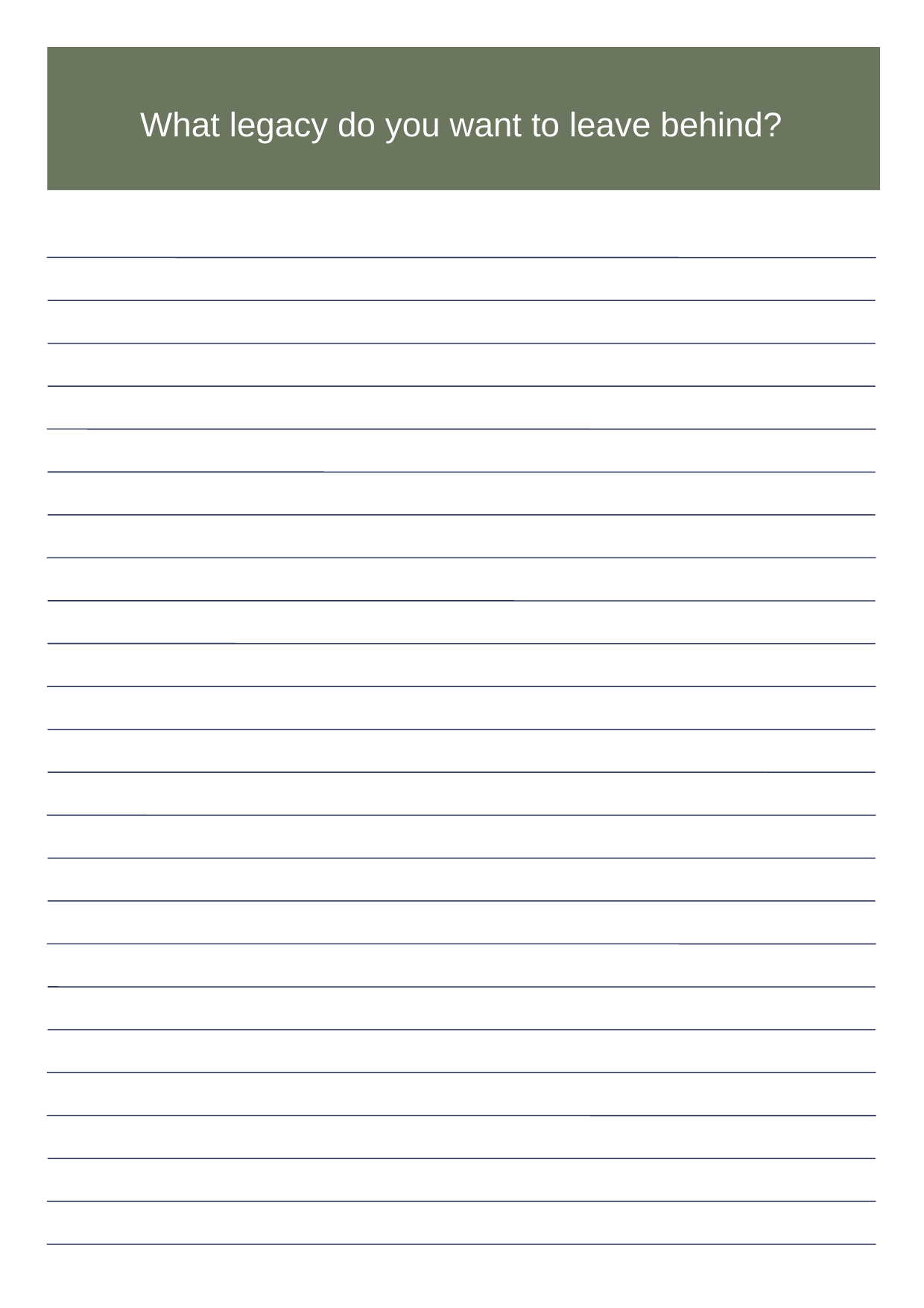

What legacy do you want to leave behind?